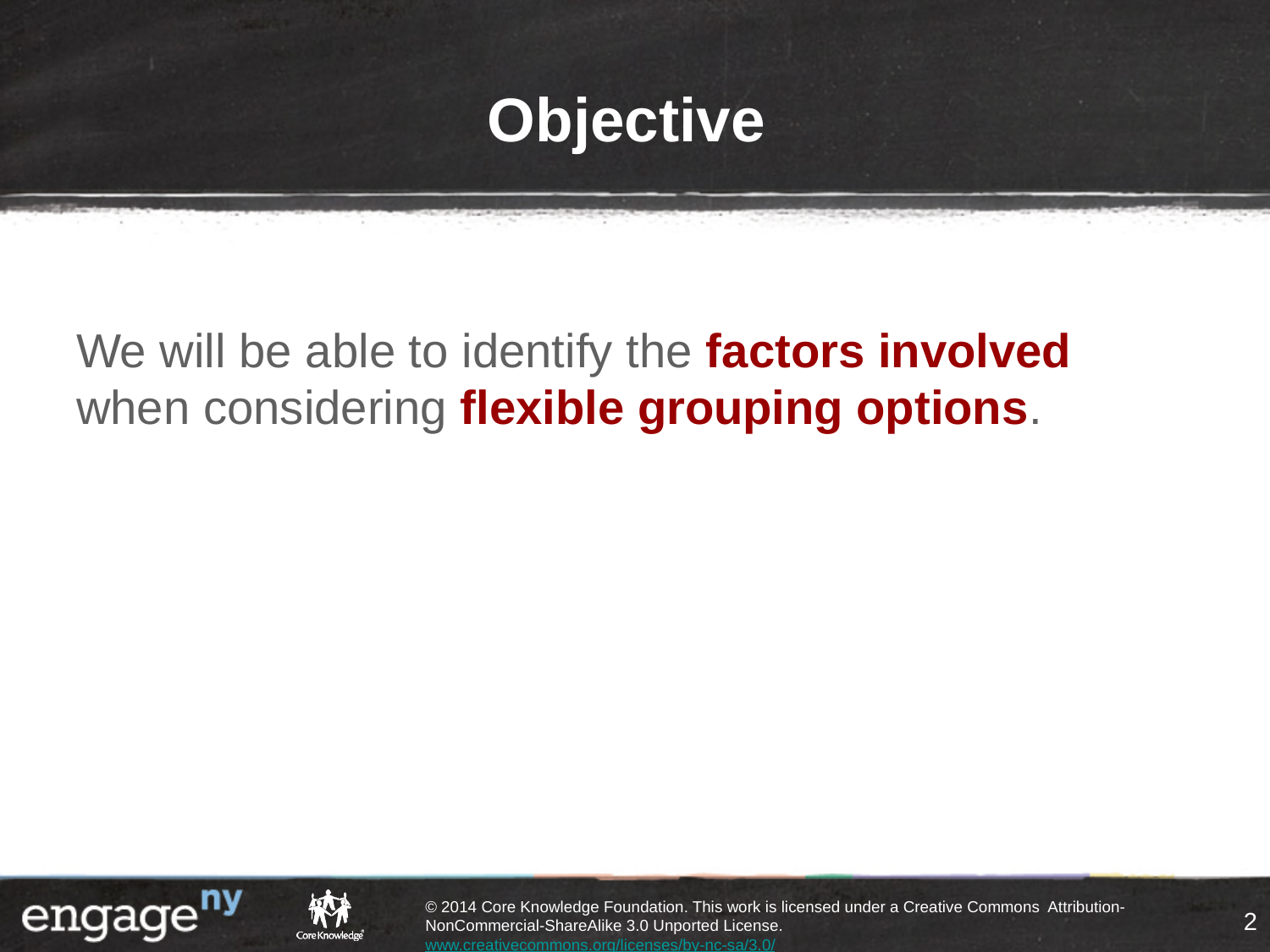

# Objective

We will be able to identify the factors involved when considering flexible grouping options.
2